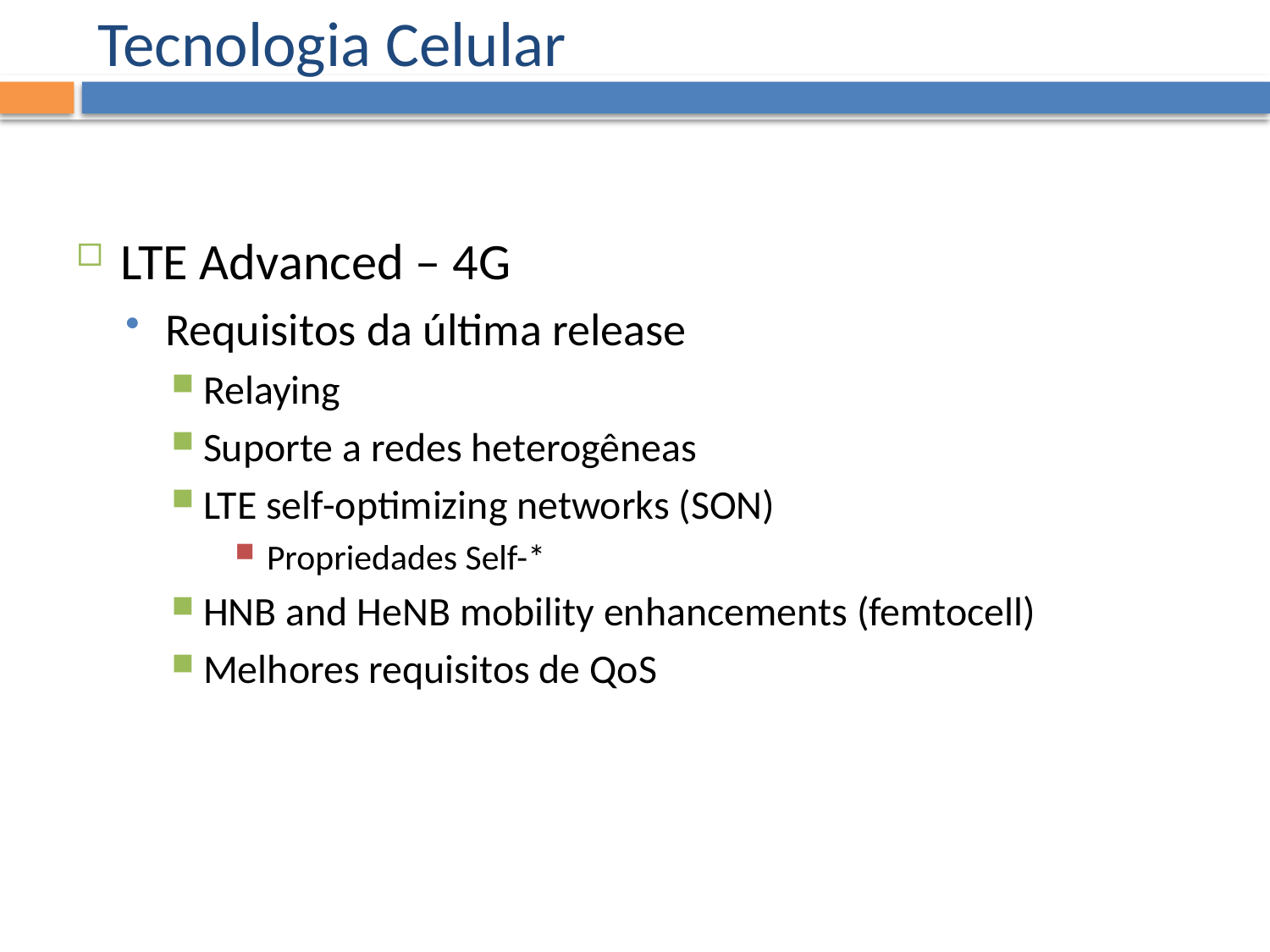

# Tecnologia Celular
LTE Advanced – 4G
Requisitos da última release
Relaying
Suporte a redes heterogêneas
LTE self-optimizing networks (SON)
Propriedades Self-*
HNB and HeNB mobility enhancements (femtocell)
Melhores requisitos de QoS